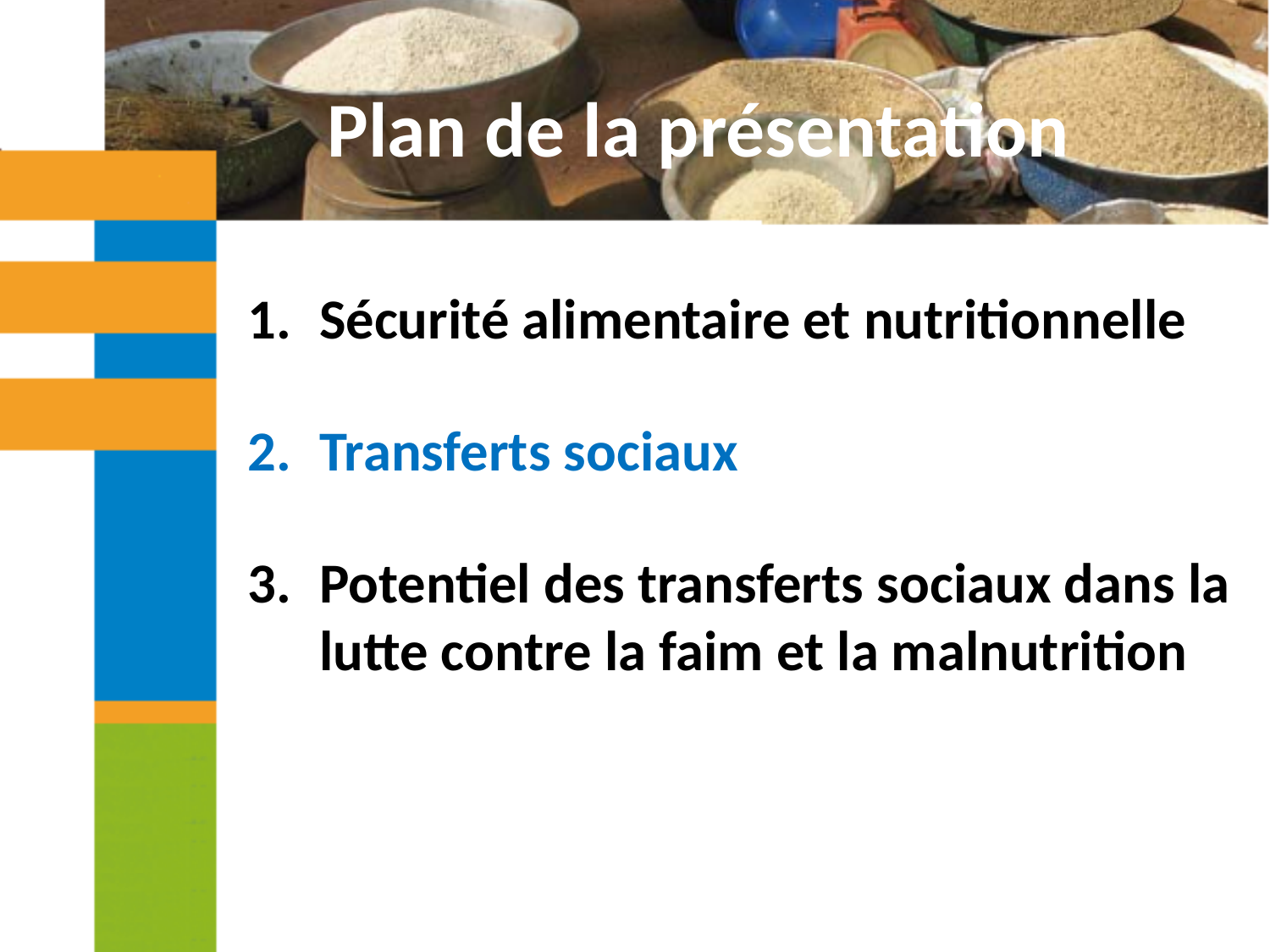

# Plan de la présentation
Sécurité alimentaire et nutritionnelle
Transferts sociaux
Potentiel des transferts sociaux dans la lutte contre la faim et la malnutrition